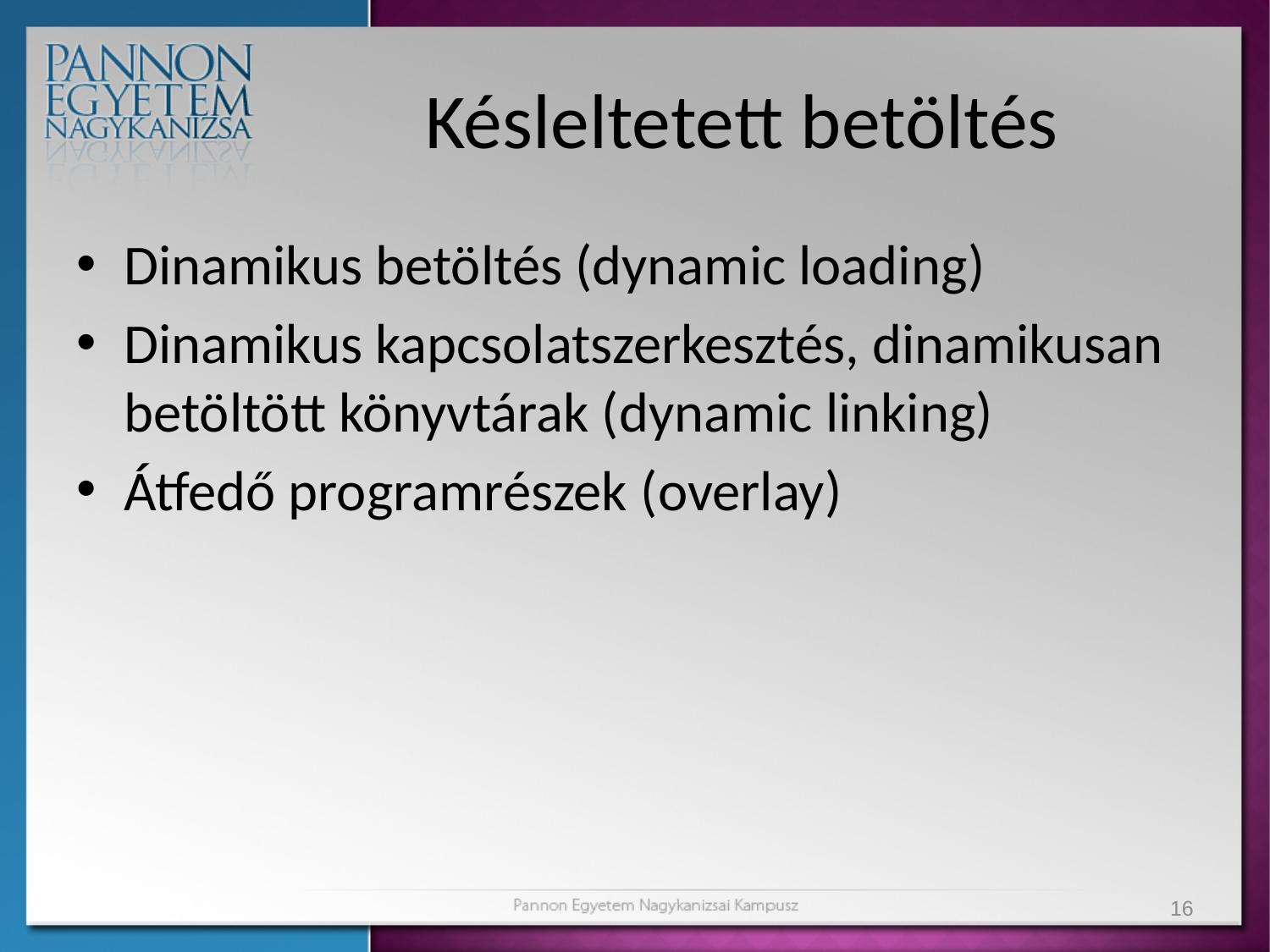

# Késleltetett betöltés
Dinamikus betöltés (dynamic loading)
Dinamikus kapcsolatszerkesztés, dinamikusan betöltött könyvtárak (dynamic linking)
Átfedő programrészek (overlay)
16